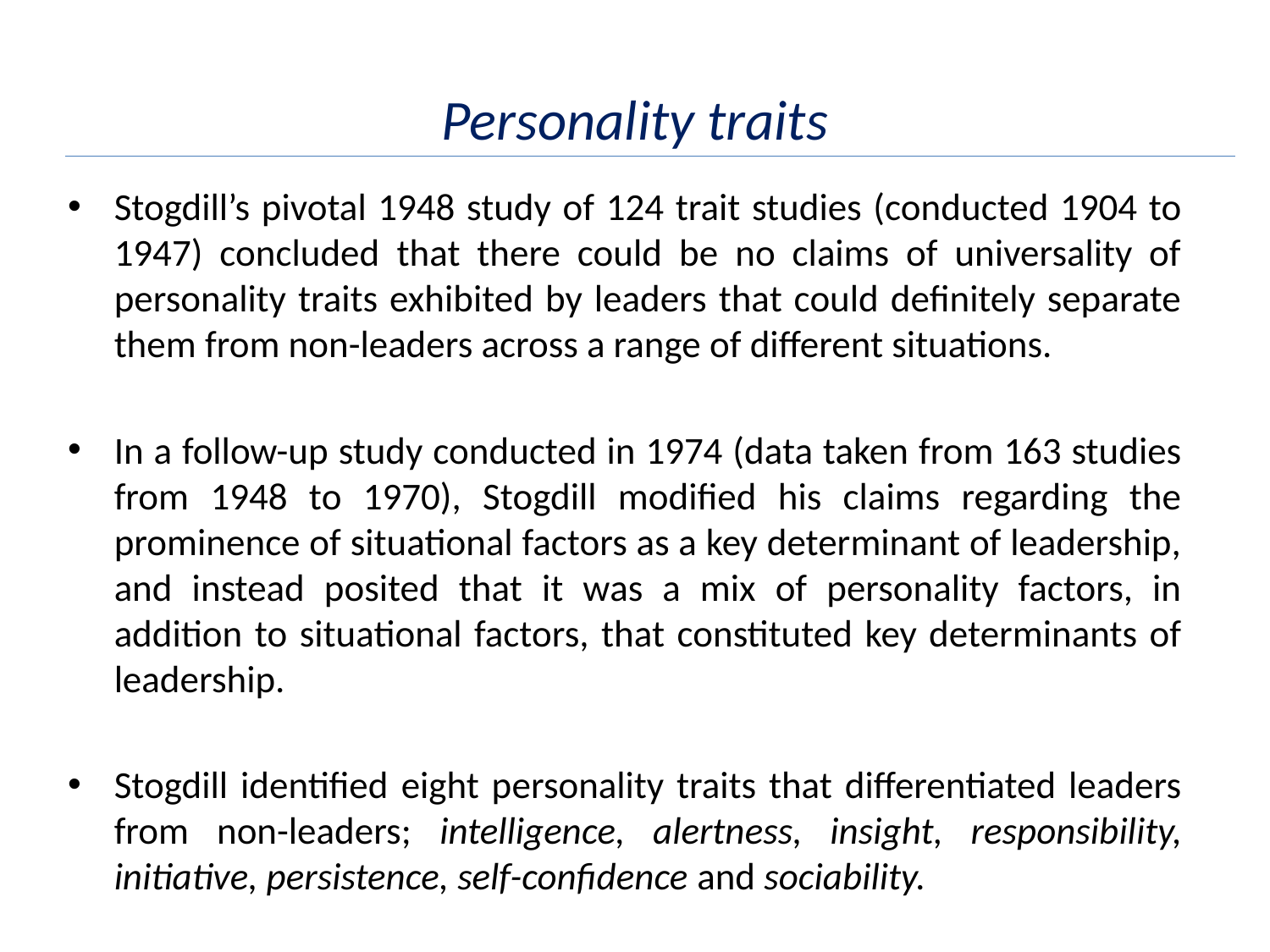

# Personality traits
Stogdill’s pivotal 1948 study of 124 trait studies (conducted 1904 to 1947) concluded that there could be no claims of universality of personality traits exhibited by leaders that could definitely separate them from non-leaders across a range of different situations.

In a follow-up study conducted in 1974 (data taken from 163 studies from 1948 to 1970), Stogdill modified his claims regarding the prominence of situational factors as a key determinant of leadership, and instead posited that it was a mix of personality factors, in addition to situational factors, that constituted key determinants of leadership.

Stogdill identified eight personality traits that differentiated leaders from non-leaders; intelligence, alertness, insight, responsibility, initiative, persistence, self-confidence and sociability.